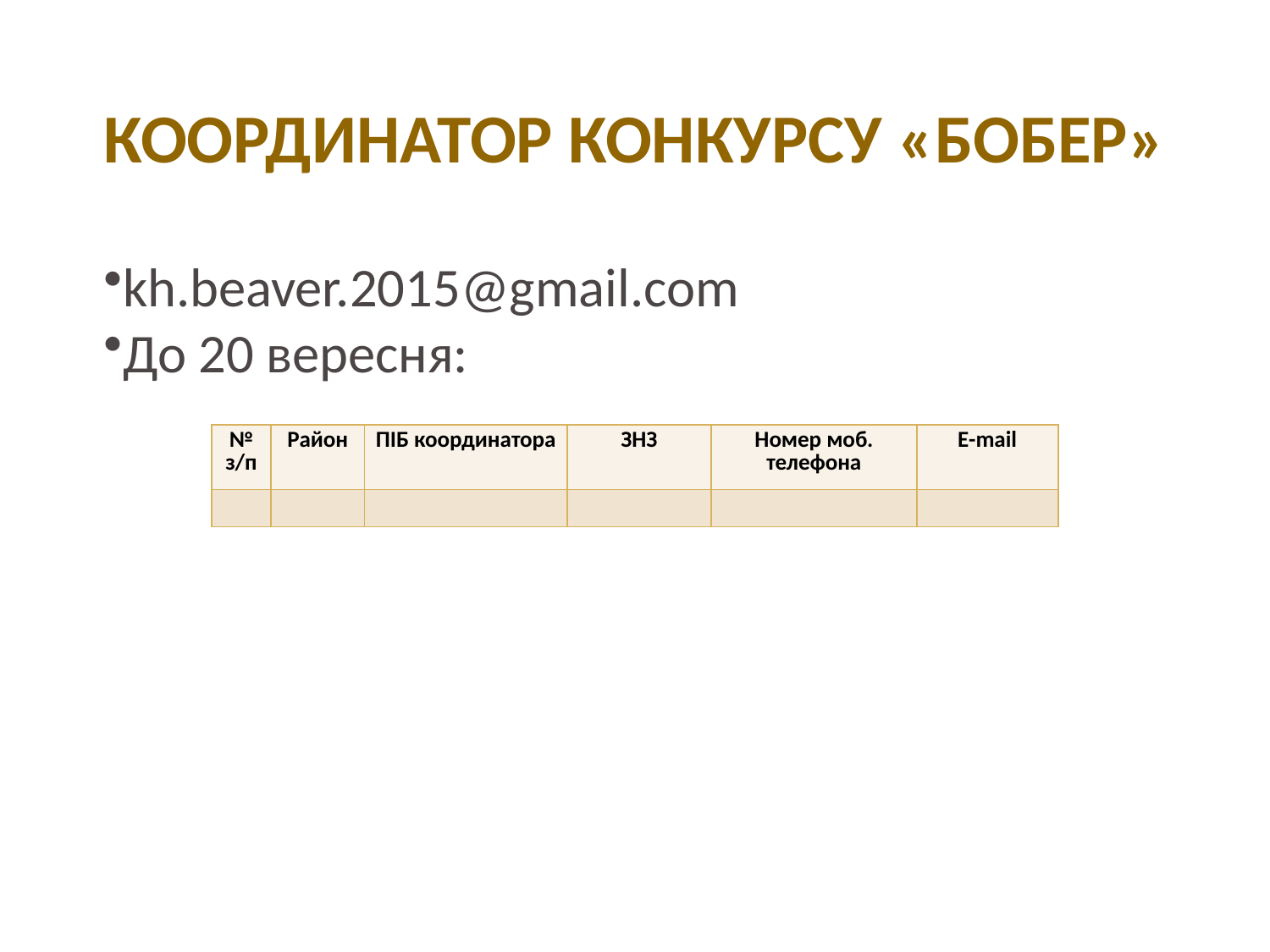

КООРДИНАТОР КОНКУРСУ «БОБЕР»

kh.beaver.2015@gmail.com
До 20 вересня:

| № з/п | Район | ПІБ координатора | ЗНЗ | Номер моб. телефона | Е-mail |
| --- | --- | --- | --- | --- | --- |
|  |  |  |  |  |  |